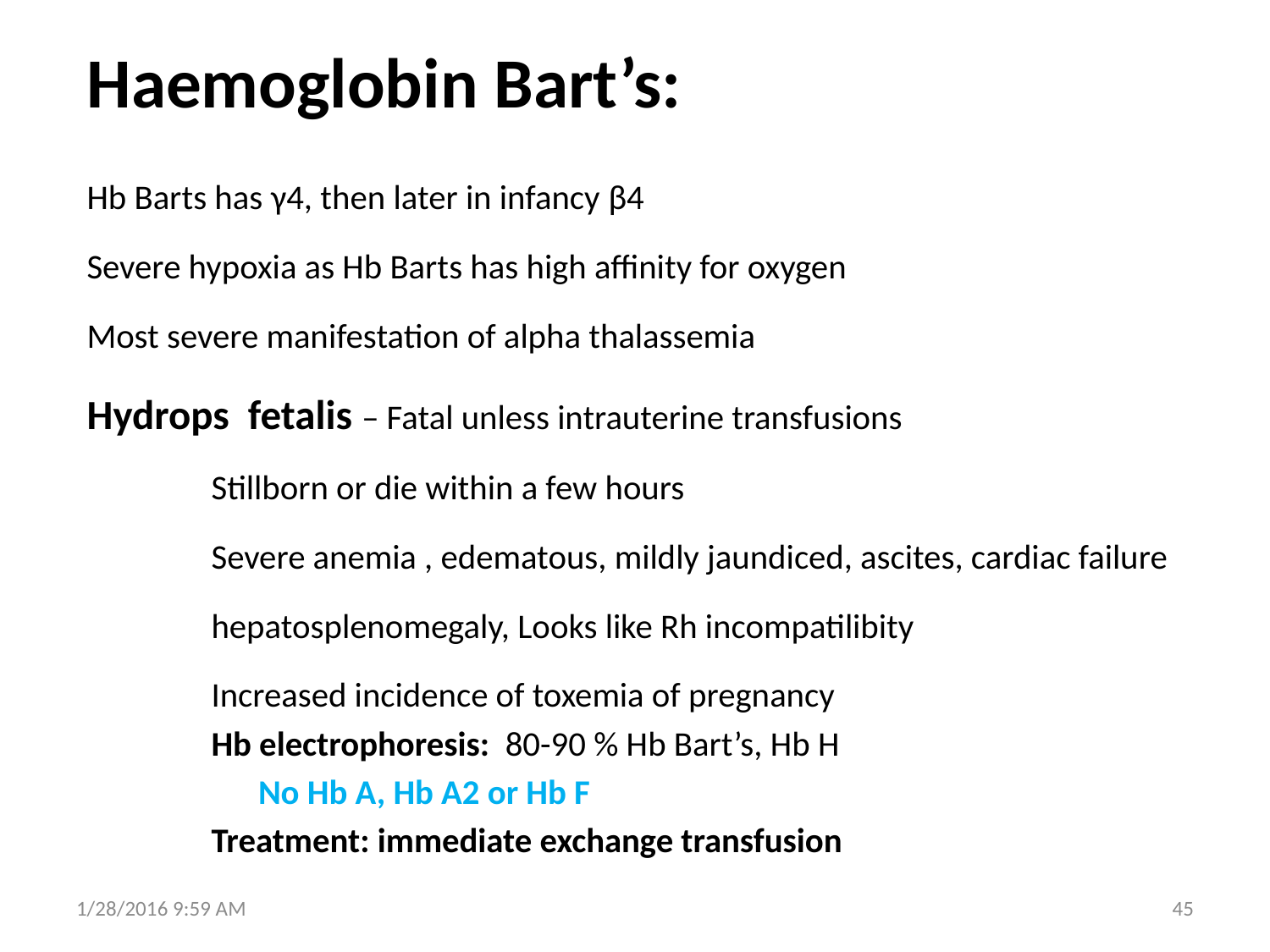

# Haemoglobin Bart’s:
Hb Barts has γ4, then later in infancy β4
Severe hypoxia as Hb Barts has high affinity for oxygen
Most severe manifestation of alpha thalassemia
Hydrops  fetalis – Fatal unless intrauterine transfusions
	Stillborn or die within a few hours
	Severe anemia , edematous, mildly jaundiced, ascites, cardiac failure
	hepatosplenomegaly, Looks like Rh incompatilibity
	Increased incidence of toxemia of pregnancy
	Hb electrophoresis:  80-90 % Hb Bart’s, Hb H
			      No Hb A, Hb A2 or Hb F
	Treatment: immediate exchange transfusion

1/28/2016 9:59 AM
45